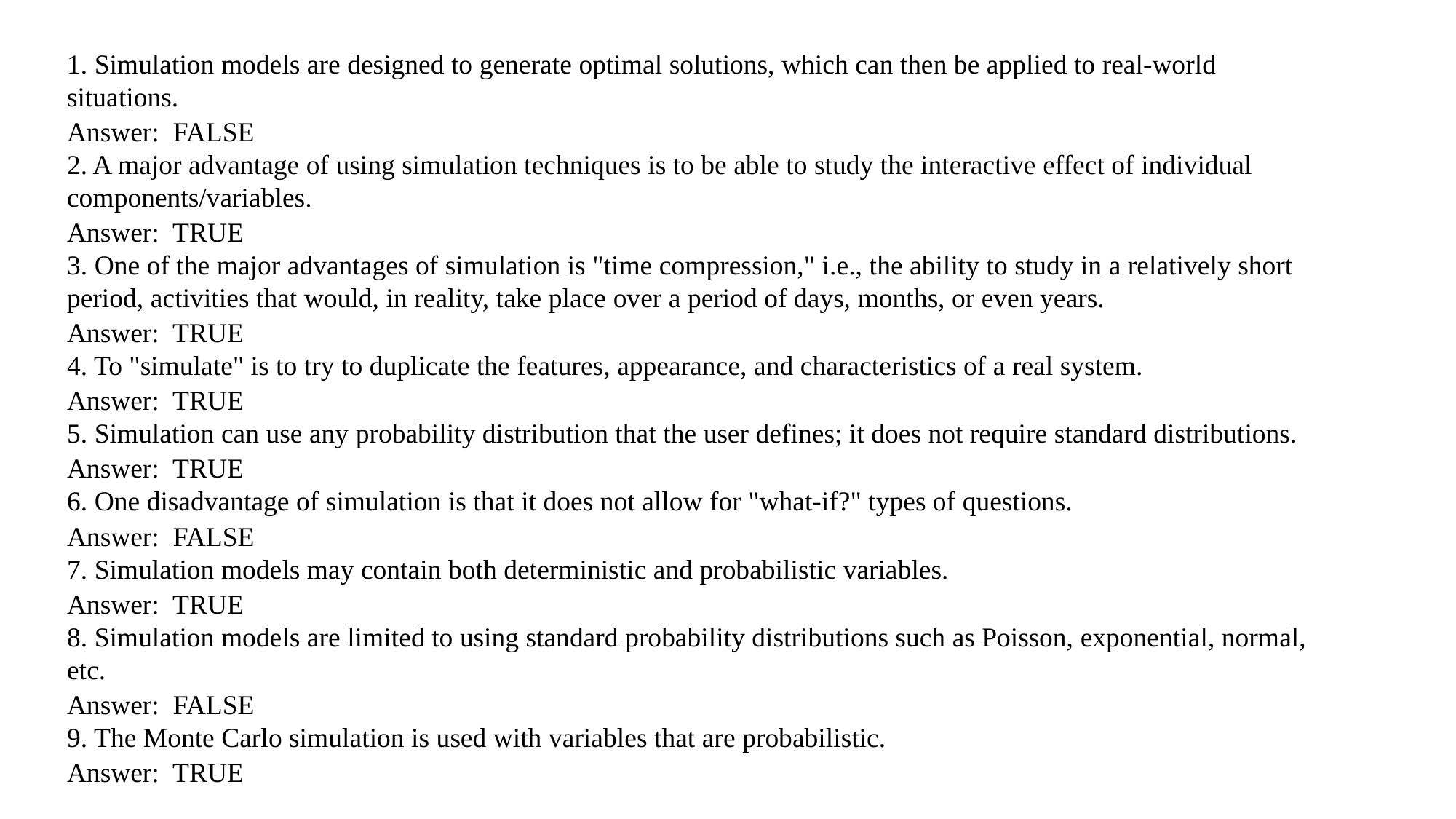

1. Simulation models are designed to generate optimal solutions, which can then be applied to real-world situations.
Answer:  FALSE
2. A major advantage of using simulation techniques is to be able to study the interactive effect of individual components/variables.
Answer:  TRUE
3. One of the major advantages of simulation is "time compression," i.e., the ability to study in a relatively short period, activities that would, in reality, take place over a period of days, months, or even years.
Answer:  TRUE
4. To "simulate" is to try to duplicate the features, appearance, and characteristics of a real system.
Answer:  TRUE
5. Simulation can use any probability distribution that the user defines; it does not require standard distributions.
Answer:  TRUE
6. One disadvantage of simulation is that it does not allow for "what-if?" types of questions.
Answer:  FALSE
7. Simulation models may contain both deterministic and probabilistic variables.
Answer:  TRUE
8. Simulation models are limited to using standard probability distributions such as Poisson, exponential, normal, etc.
Answer:  FALSE
9. The Monte Carlo simulation is used with variables that are probabilistic.
Answer:  TRUE